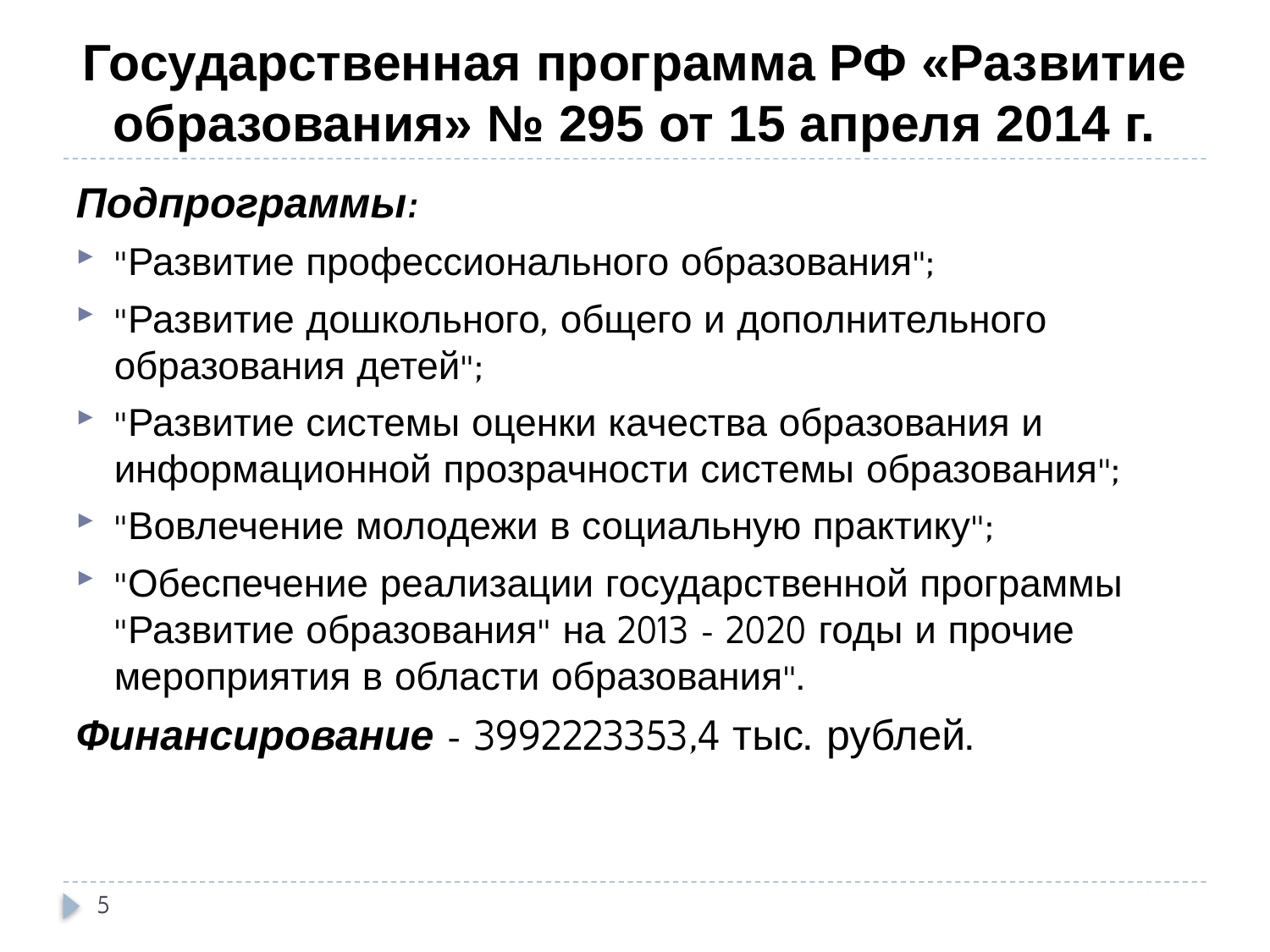

# Государственная программа РФ «Развитие образования» № 295 от 15 апреля 2014 г.
Подпрограммы:
"Развитие профессионального образования";
"Развитие дошкольного, общего и дополнительного образования детей";
"Развитие системы оценки качества образования и информационной прозрачности системы образования";
"Вовлечение молодежи в социальную практику";
"Обеспечение реализации государственной программы "Развитие образования" на 2013 - 2020 годы и прочие мероприятия в области образования".
Финансирование - 3992223353,4 тыс. рублей.

5